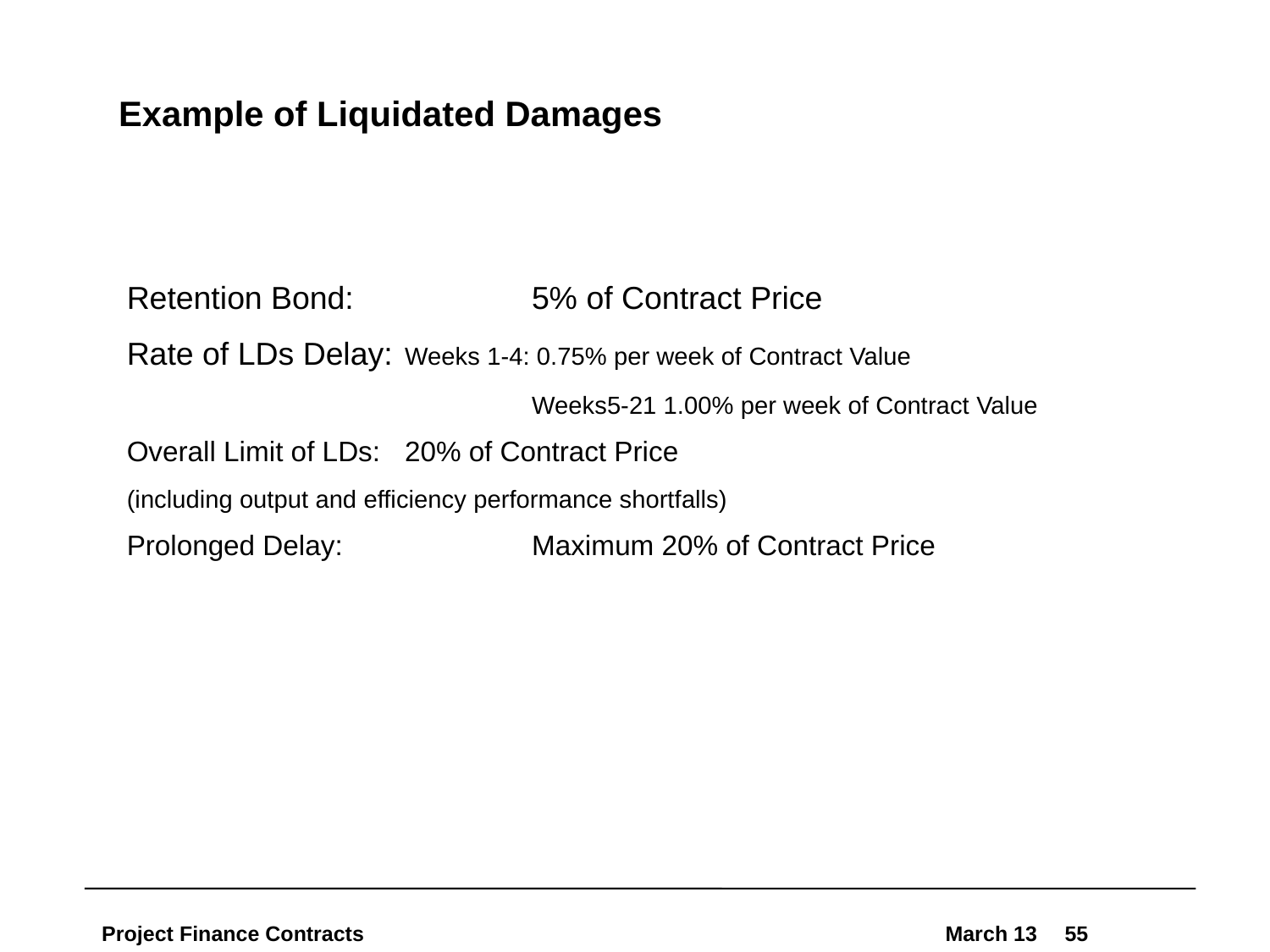

# Example of Liquidated Damages

Retention Bond:		5% of Contract Price
Rate of LDs Delay:	Weeks 1-4: 0.75% per week of Contract Value
				Weeks5-21 1.00% per week of Contract Value
Overall Limit of LDs:	20% of Contract Price
(including output and efficiency performance shortfalls)
Prolonged Delay:		Maximum 20% of Contract Price